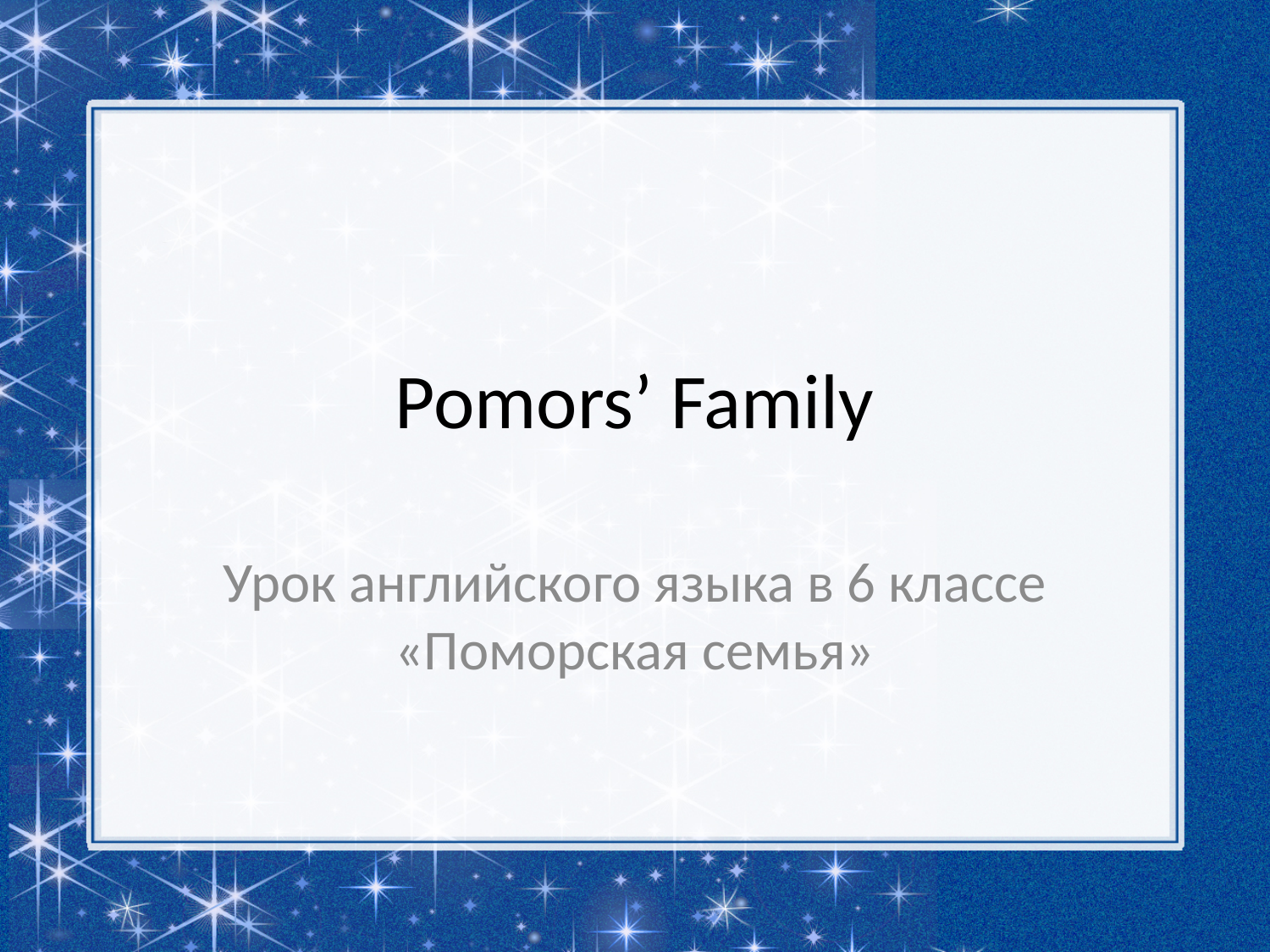

# Pomors’ Family
Урок английского языка в 6 классе «Поморская семья»